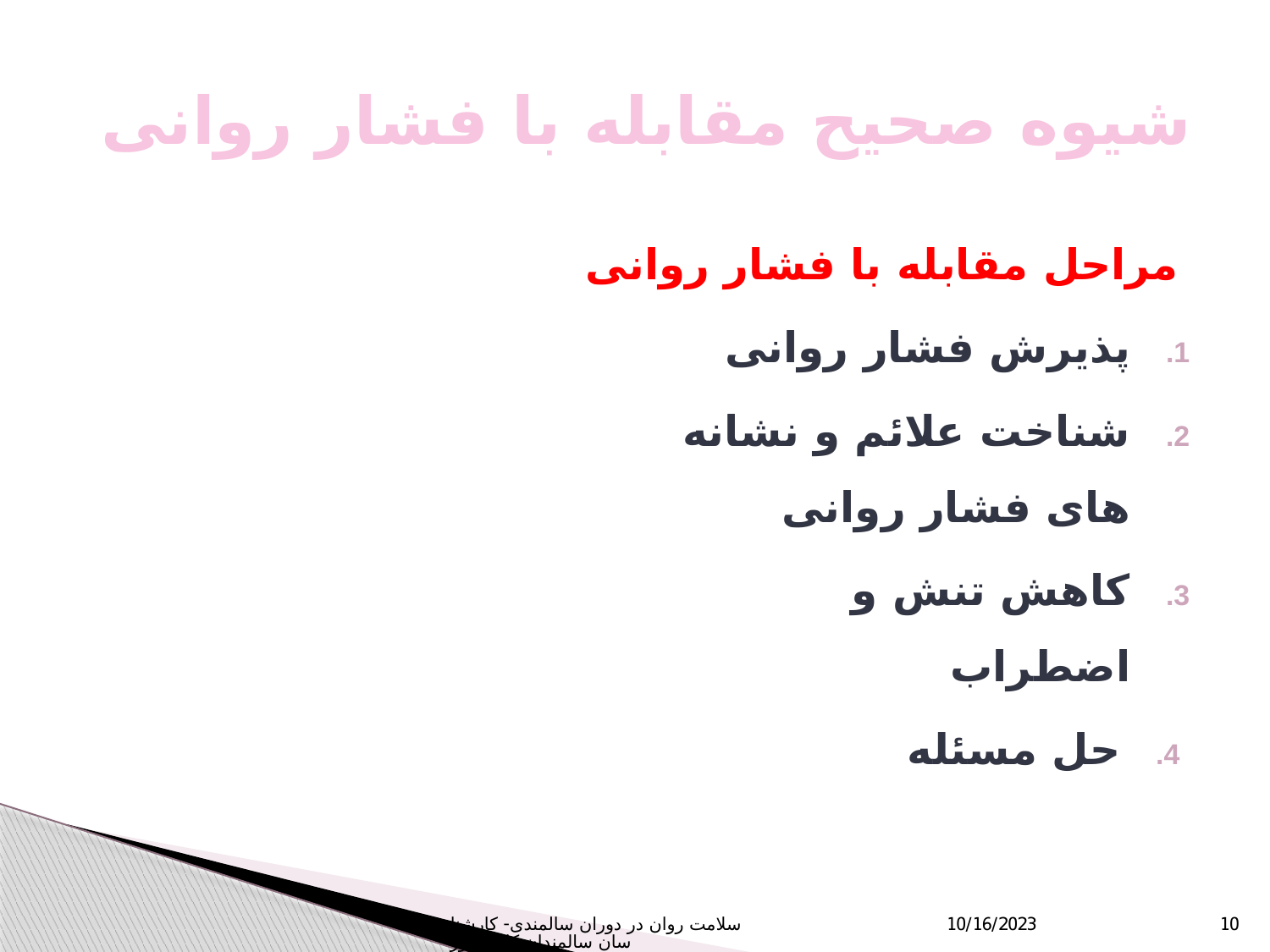

# شیوه صحیح مقابله با فشار روانی
مراحل مقابله با فشار روانی
پذیرش فشار روانی
شناخت علائم و نشانه های فشار روانی
کاهش تنش و اضطراب
حل مسئله

سلامت روان در دوران سالمندی- کارشناسان سالمندان کل کشور
10/16/2023
10